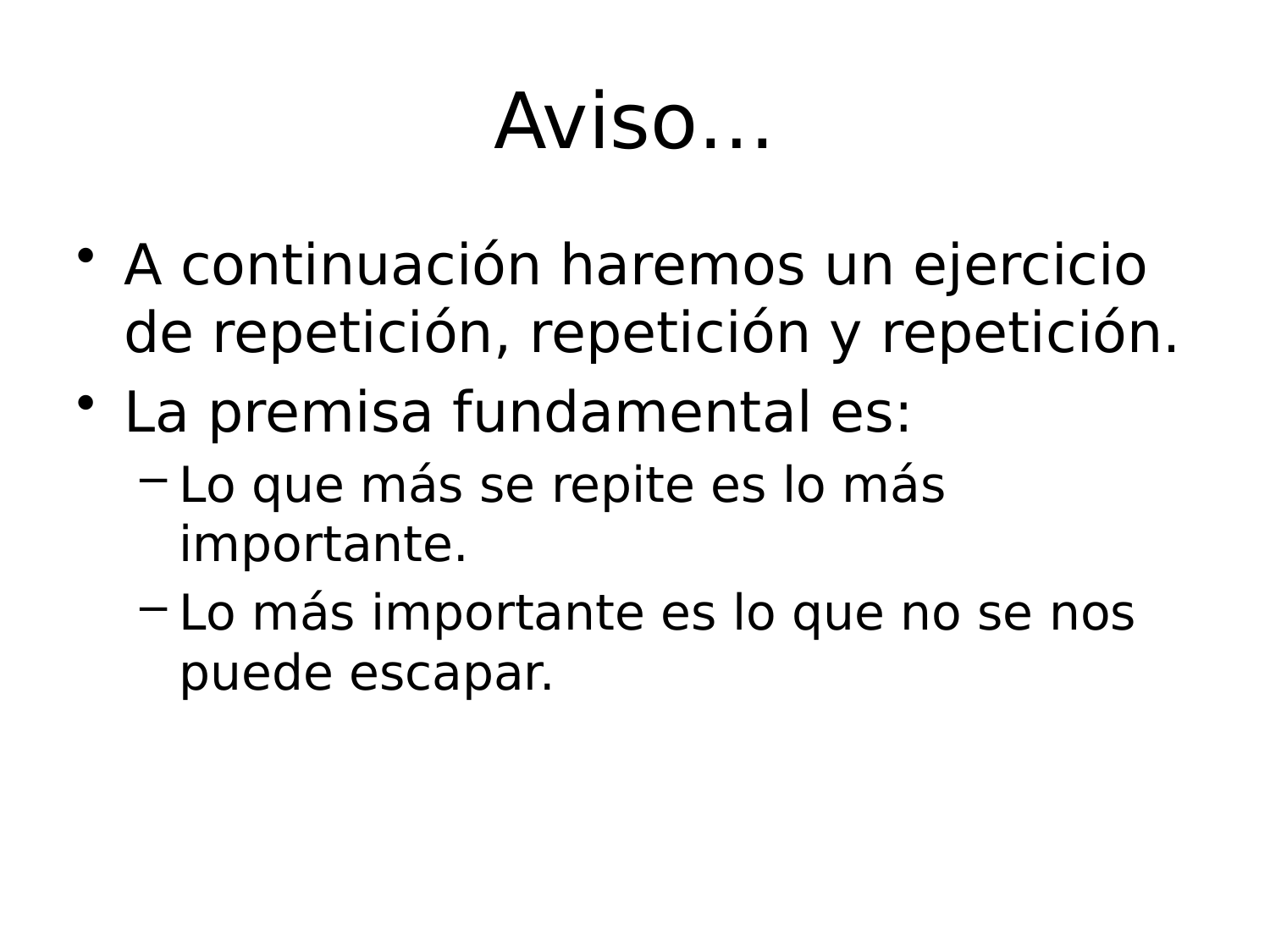

# Aviso…
A continuación haremos un ejercicio de repetición, repetición y repetición.
La premisa fundamental es:
Lo que más se repite es lo más importante.
Lo más importante es lo que no se nos puede escapar.